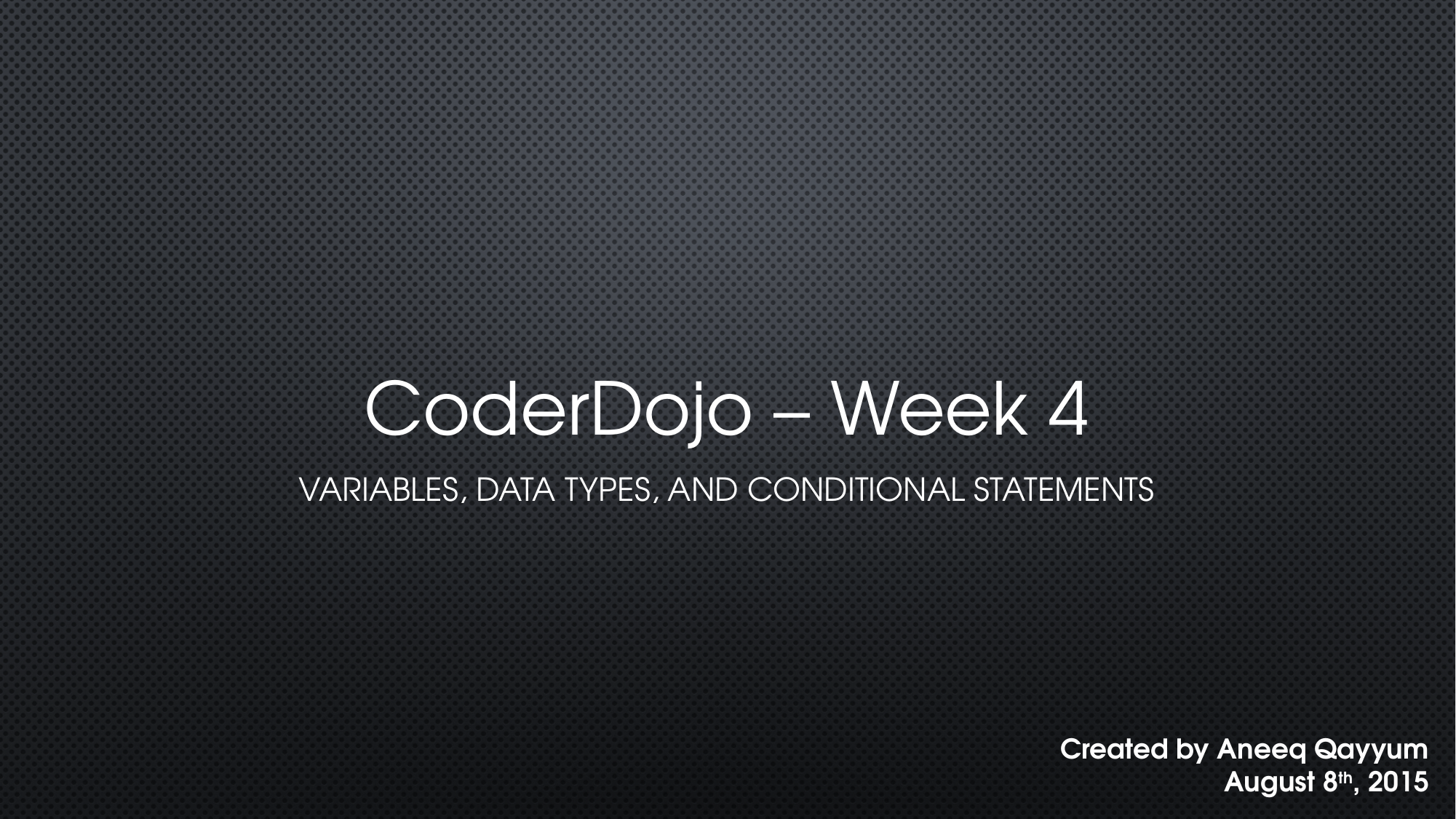

# CoderDojo – Week 4
Variables, Data Types, and Conditional Statements
Created by Aneeq Qayyum
August 8th, 2015